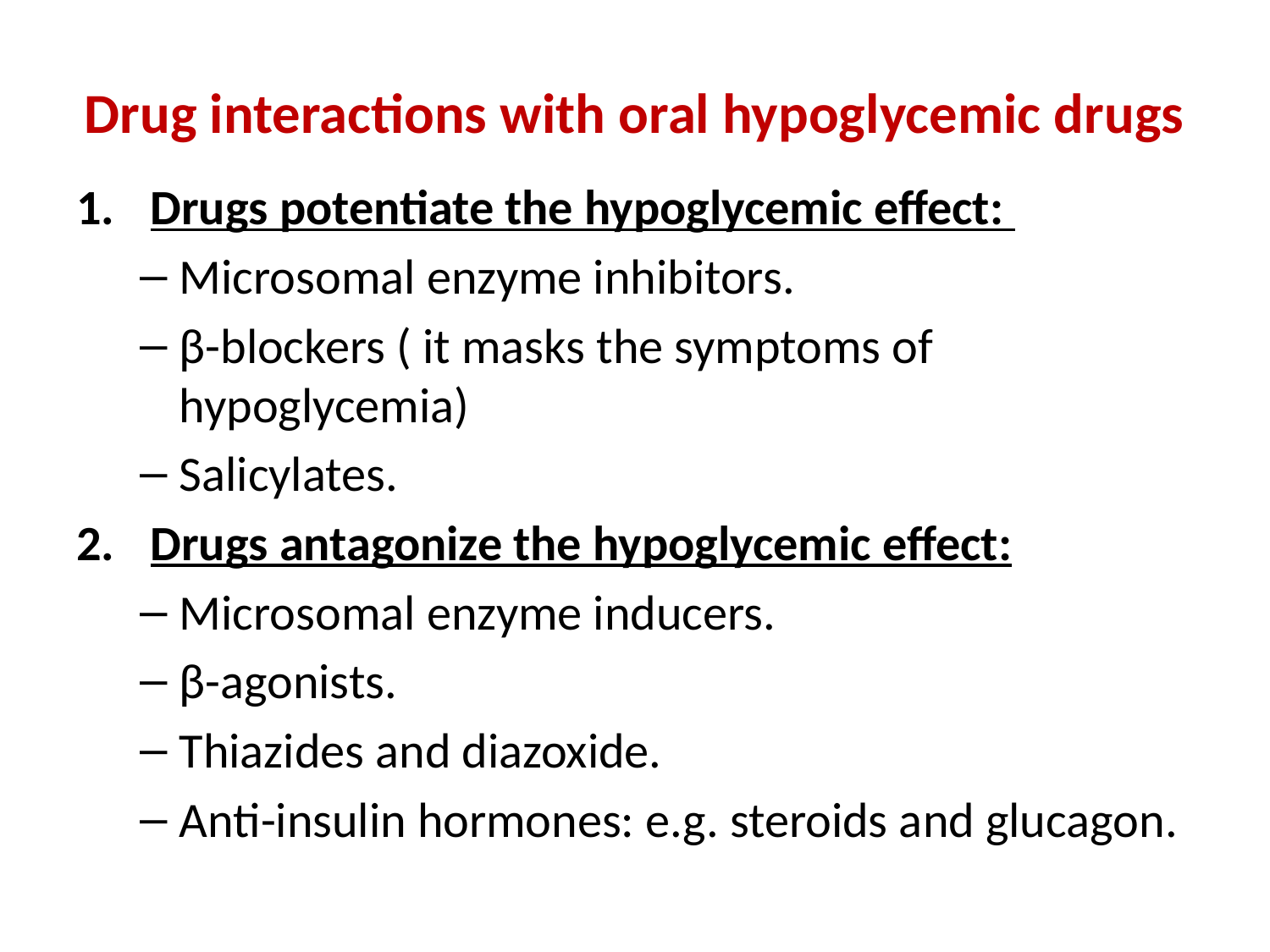

# Drug interactions with oral hypoglycemic drugs
Drugs potentiate the hypoglycemic effect:
Microsomal enzyme inhibitors.
β-blockers ( it masks the symptoms of hypoglycemia)
Salicylates.
Drugs antagonize the hypoglycemic effect:
Microsomal enzyme inducers.
β-agonists.
Thiazides and diazoxide.
Anti-insulin hormones: e.g. steroids and glucagon.